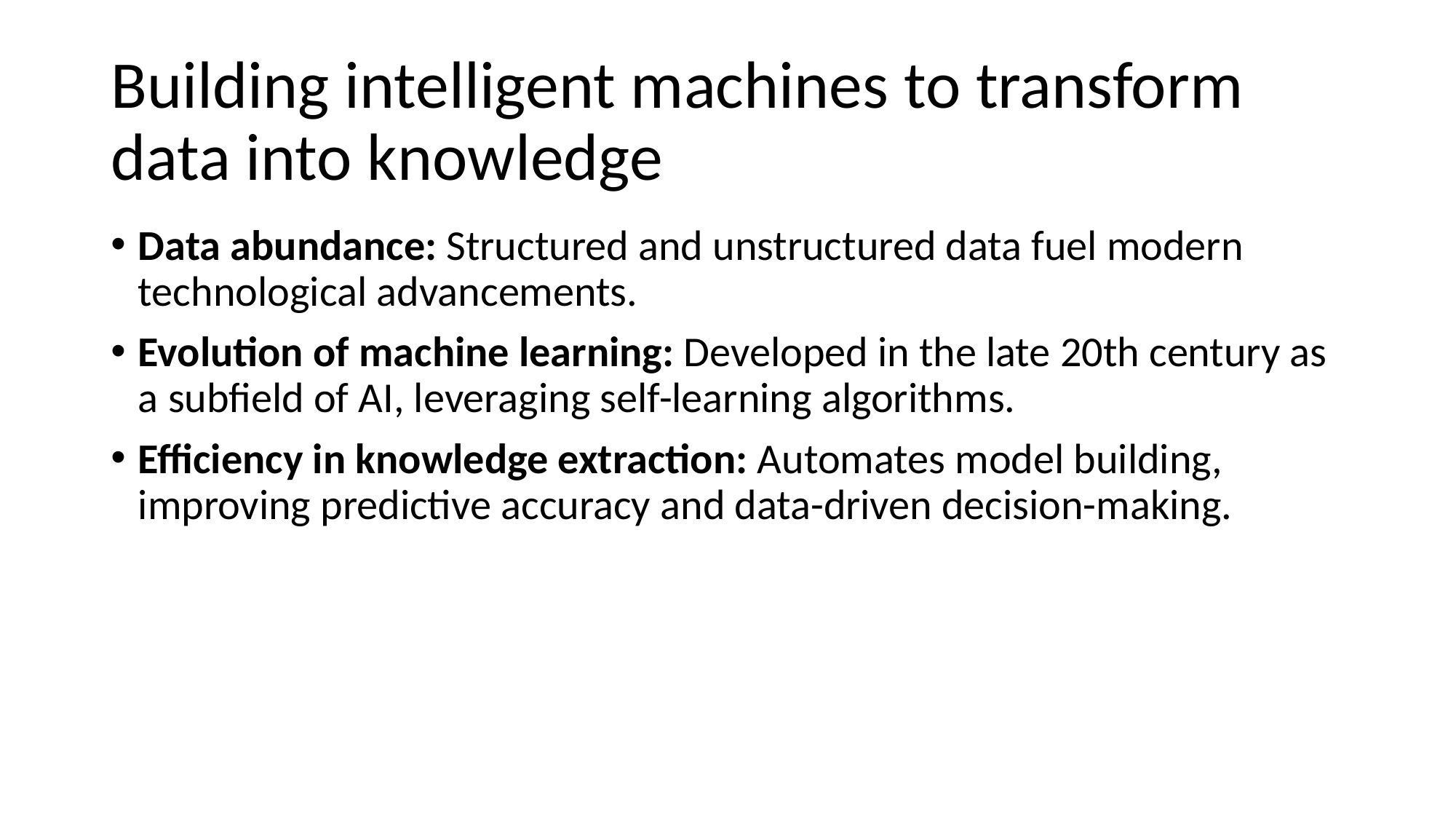

# Building intelligent machines to transform data into knowledge
Data abundance: Structured and unstructured data fuel modern technological advancements.
Evolution of machine learning: Developed in the late 20th century as a subfield of AI, leveraging self-learning algorithms.
Efficiency in knowledge extraction: Automates model building, improving predictive accuracy and data-driven decision-making.